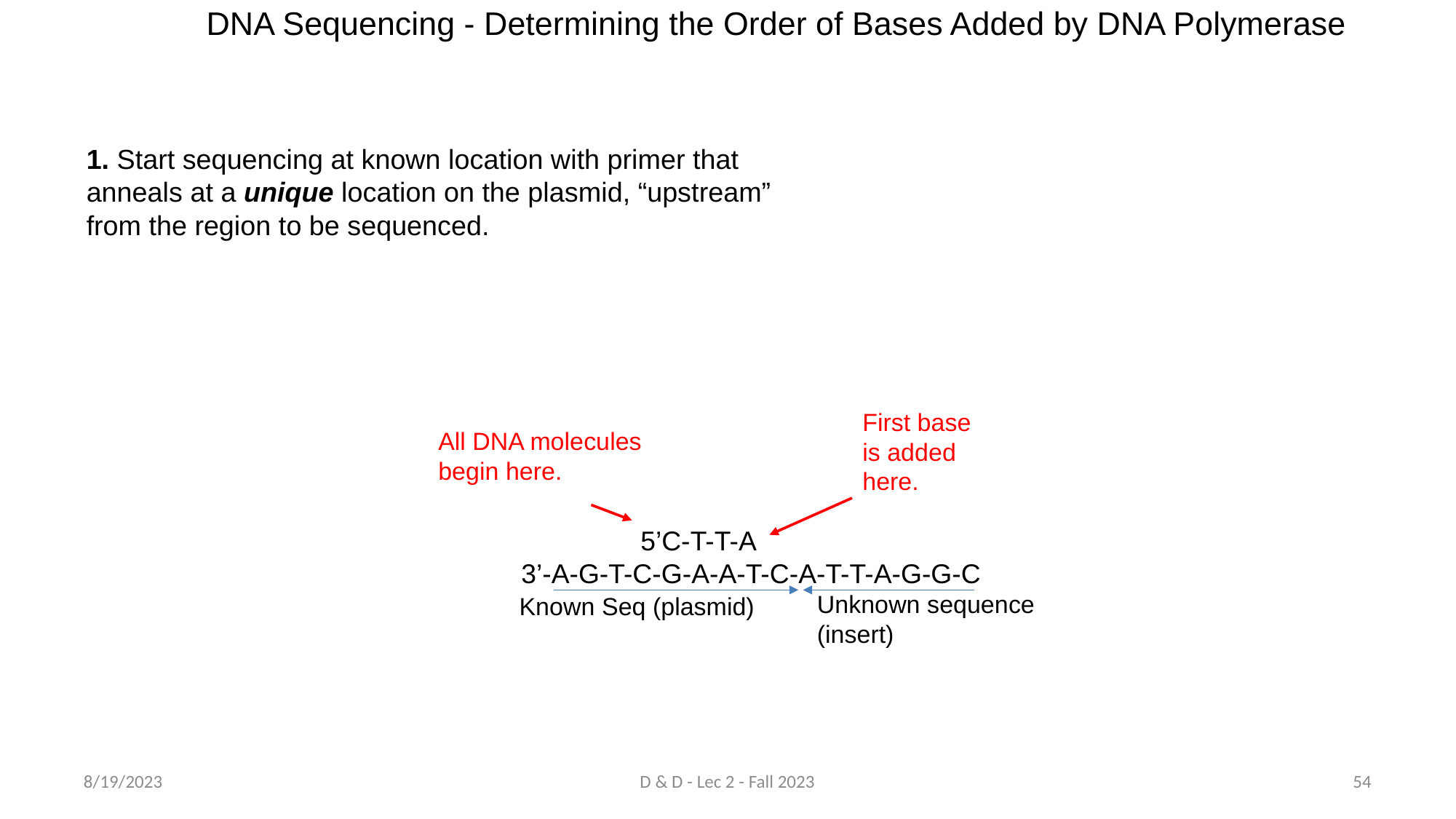

DNA Sequencing - Determining the Order of Bases Added by DNA Polymerase
1. Start sequencing at known location with primer that anneals at a unique location on the plasmid, “upstream” from the region to be sequenced.
First base is added here.
All DNA molecules begin here.
Unknown sequence
(insert)
Known Seq (plasmid)
                5’C-T-T-A
3’-A-G-T-C-G-A-A-T-C-A-T-T-A-G-G-C
8/19/2023
D & D - Lec 2 - Fall 2023
54